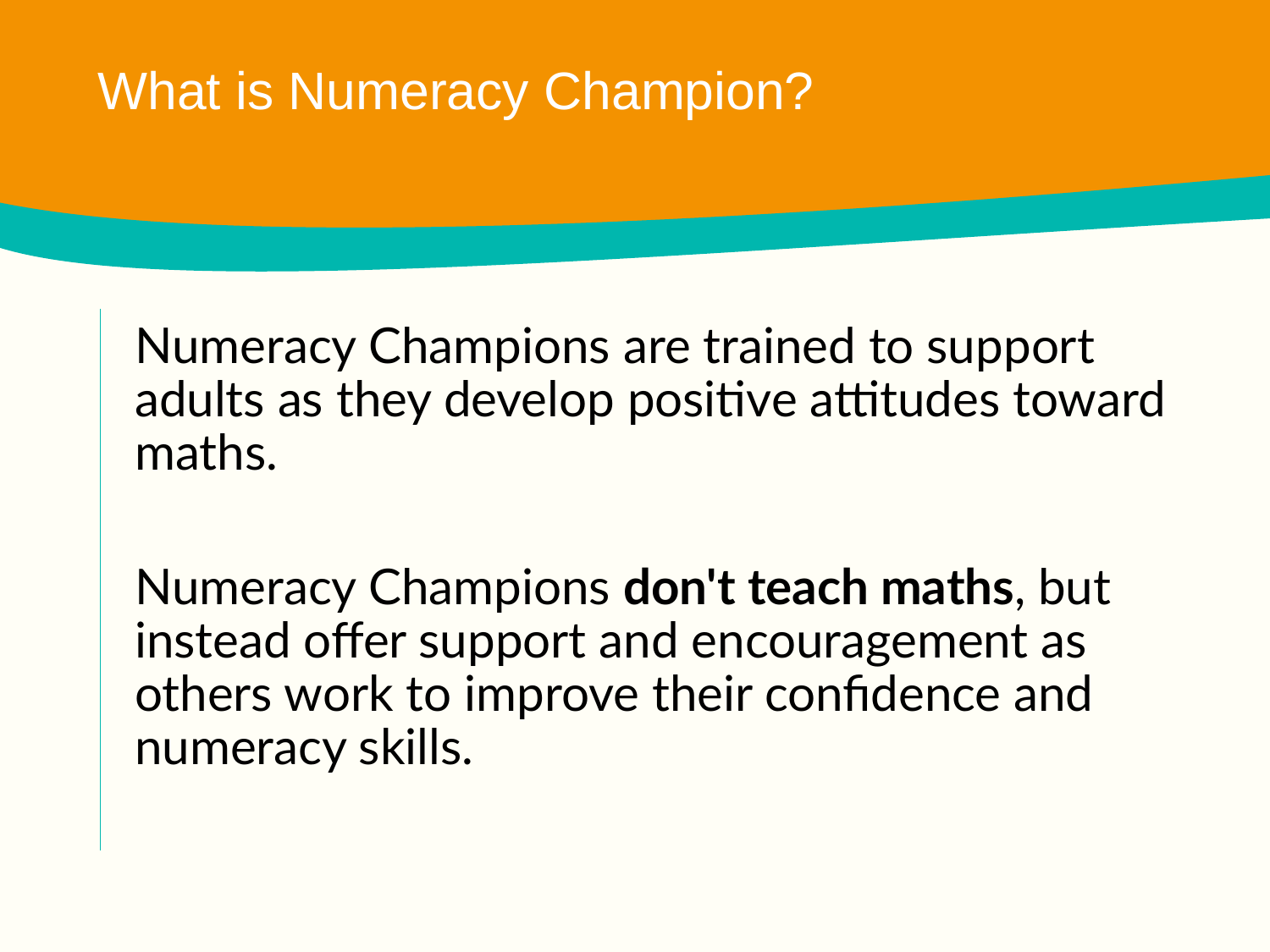

What is Numeracy Champion?
Numeracy Champions are trained to support adults as they develop positive attitudes toward maths.

Numeracy Champions don't teach maths, but instead offer support and encouragement as others work to improve their confidence and numeracy skills.